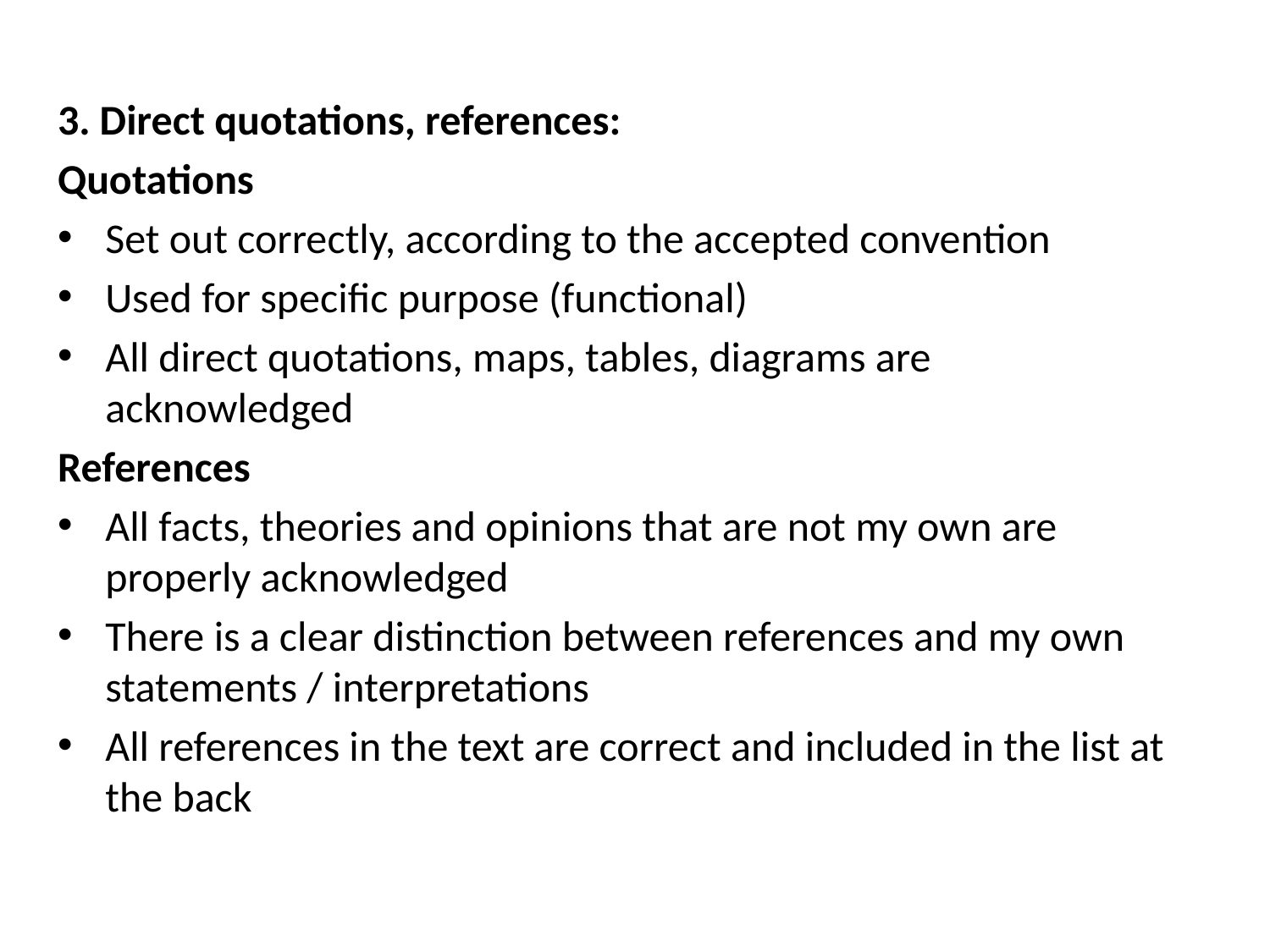

3. Direct quotations, references:
Quotations
Set out correctly, according to the accepted convention
Used for specific purpose (functional)
All direct quotations, maps, tables, diagrams are acknowledged
References
All facts, theories and opinions that are not my own are properly acknowledged
There is a clear distinction between references and my own statements / interpretations
All references in the text are correct and included in the list at the back